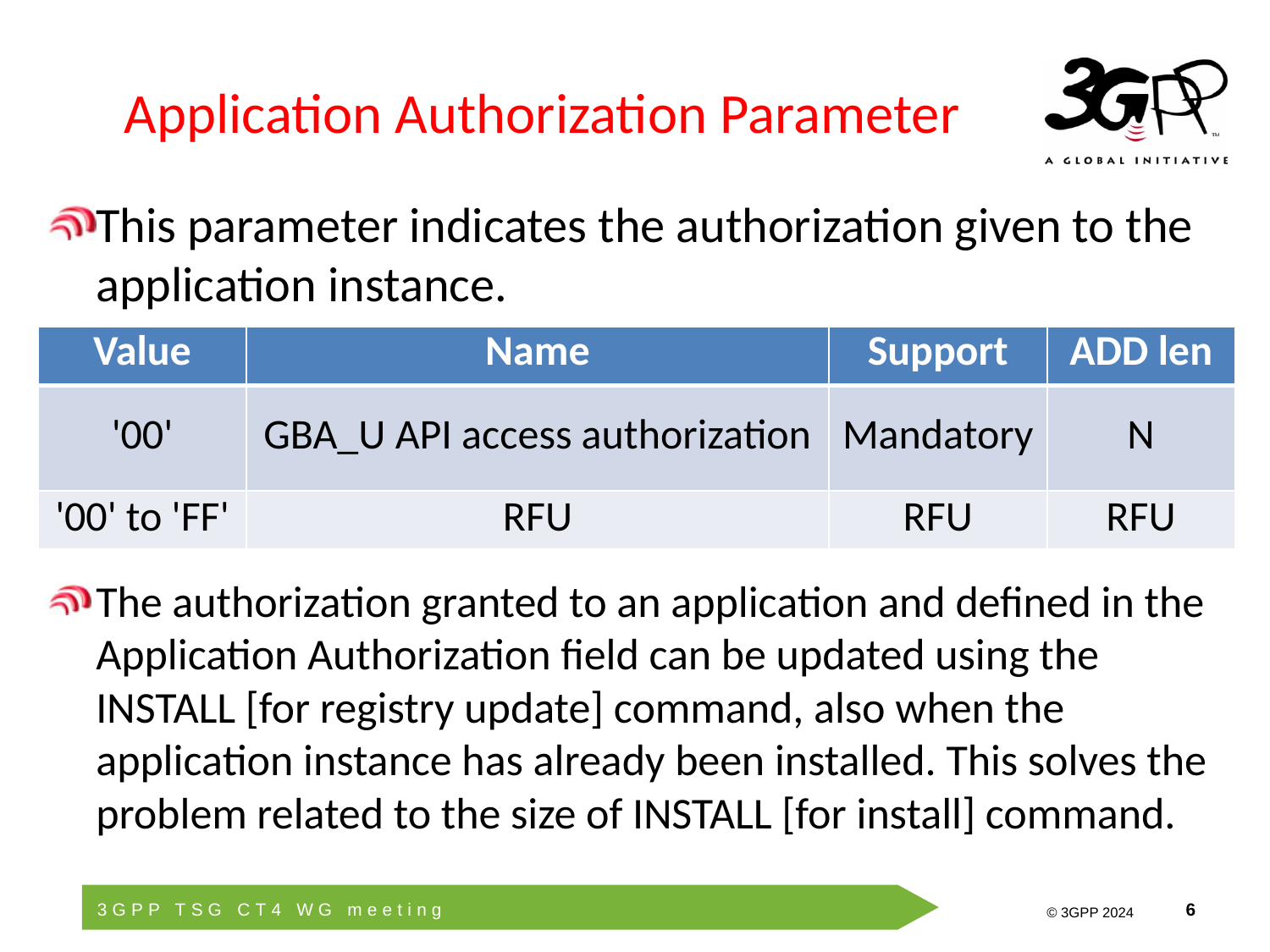

# Application Authorization Parameter
This parameter indicates the authorization given to the application instance.

The authorization granted to an application and defined in the Application Authorization field can be updated using the INSTALL [for registry update] command, also when the application instance has already been installed. This solves the problem related to the size of INSTALL [for install] command.
| Value | Name | Support | ADD len |
| --- | --- | --- | --- |
| '00' | GBA\_U API access authorization | Mandatory | N |
| '00' to 'FF' | RFU | RFU | RFU |